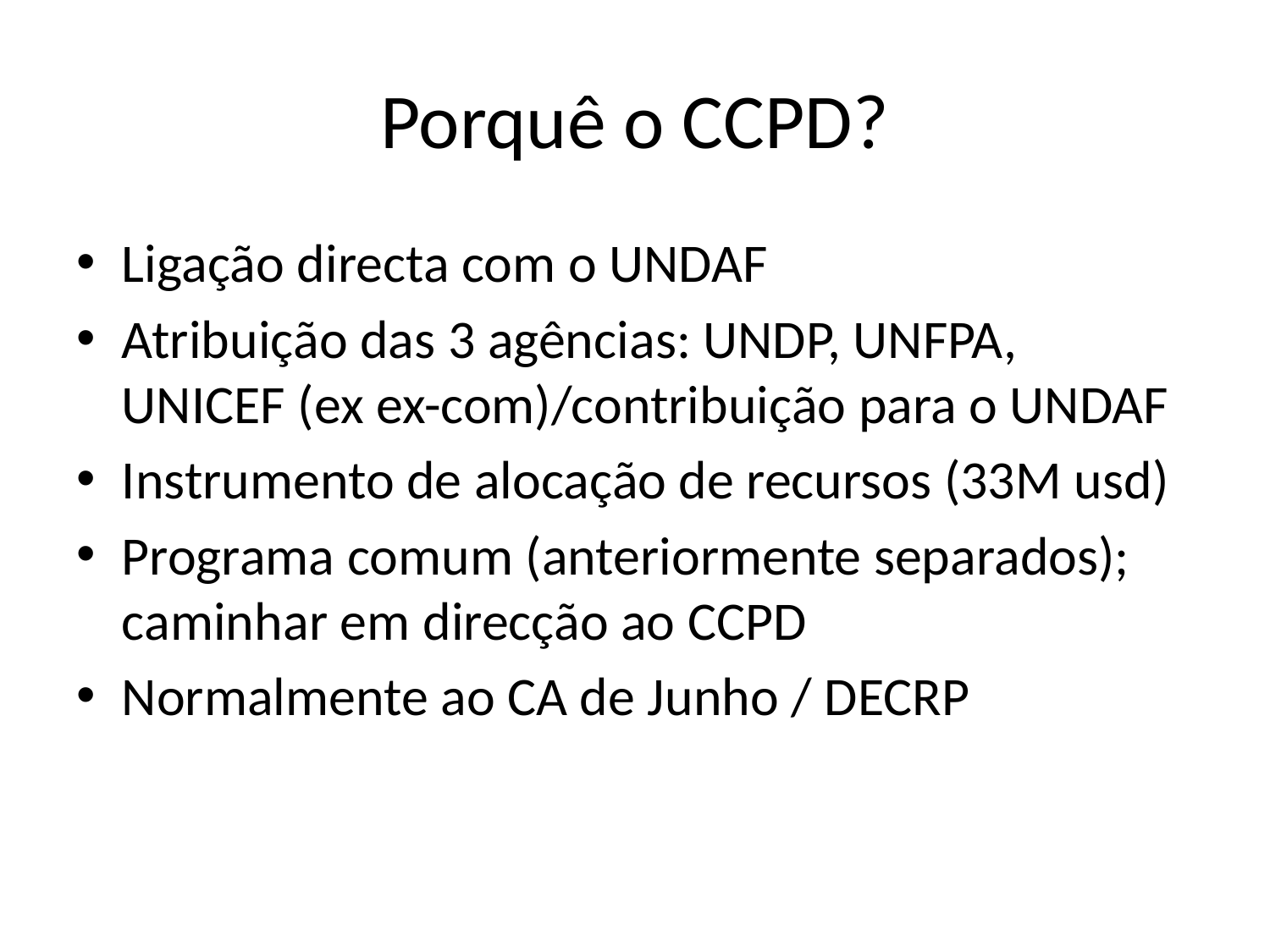

# Porquê o CCPD?
Ligação directa com o UNDAF
Atribuição das 3 agências: UNDP, UNFPA, UNICEF (ex ex-com)/contribuição para o UNDAF
Instrumento de alocação de recursos (33M usd)
Programa comum (anteriormente separados); caminhar em direcção ao CCPD
Normalmente ao CA de Junho / DECRP